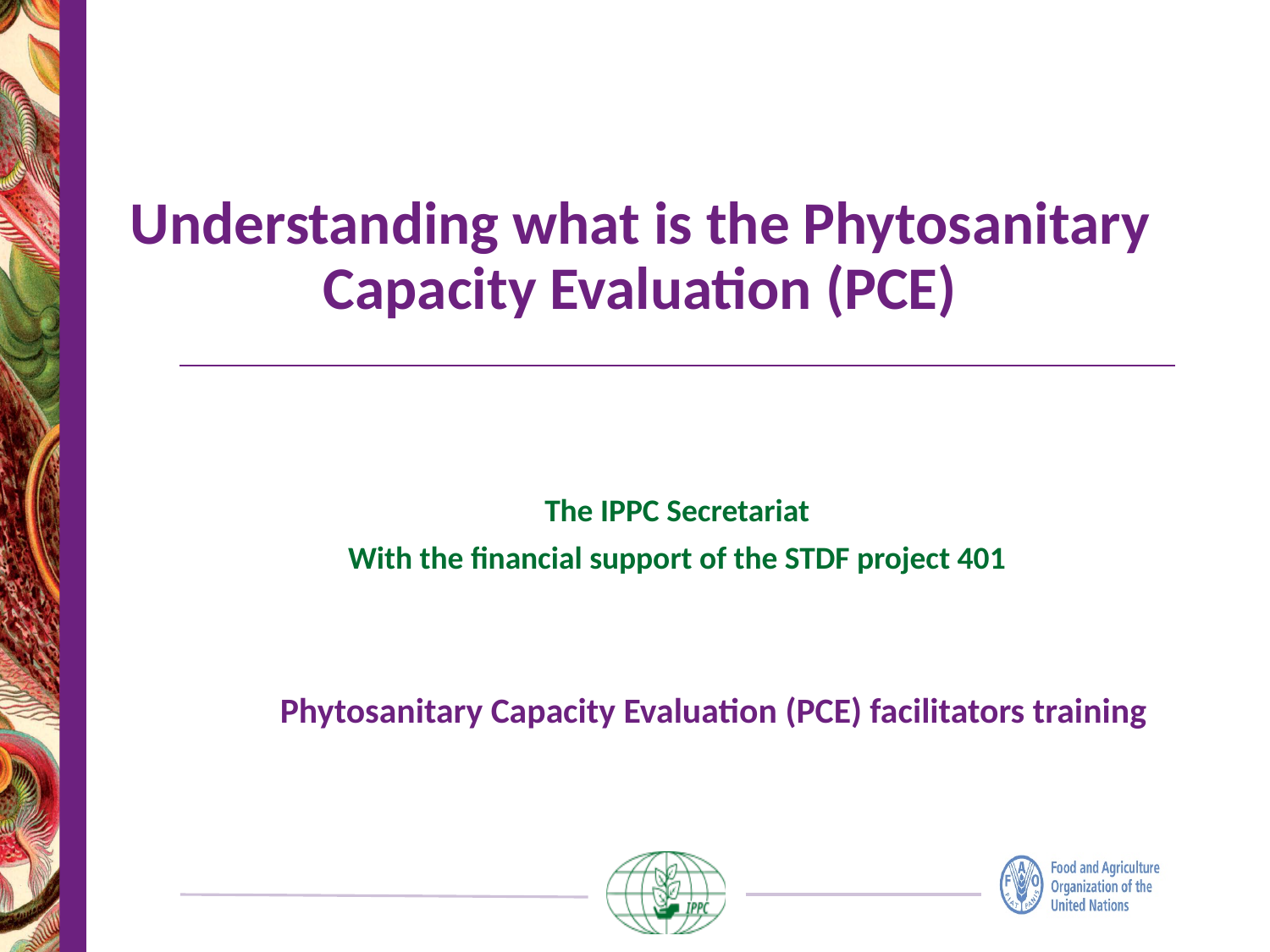

# Understanding what is the Phytosanitary Capacity Evaluation (PCE)

The IPPC Secretariat
With the financial support of the STDF project 401

Phytosanitary Capacity Evaluation (PCE) facilitators training